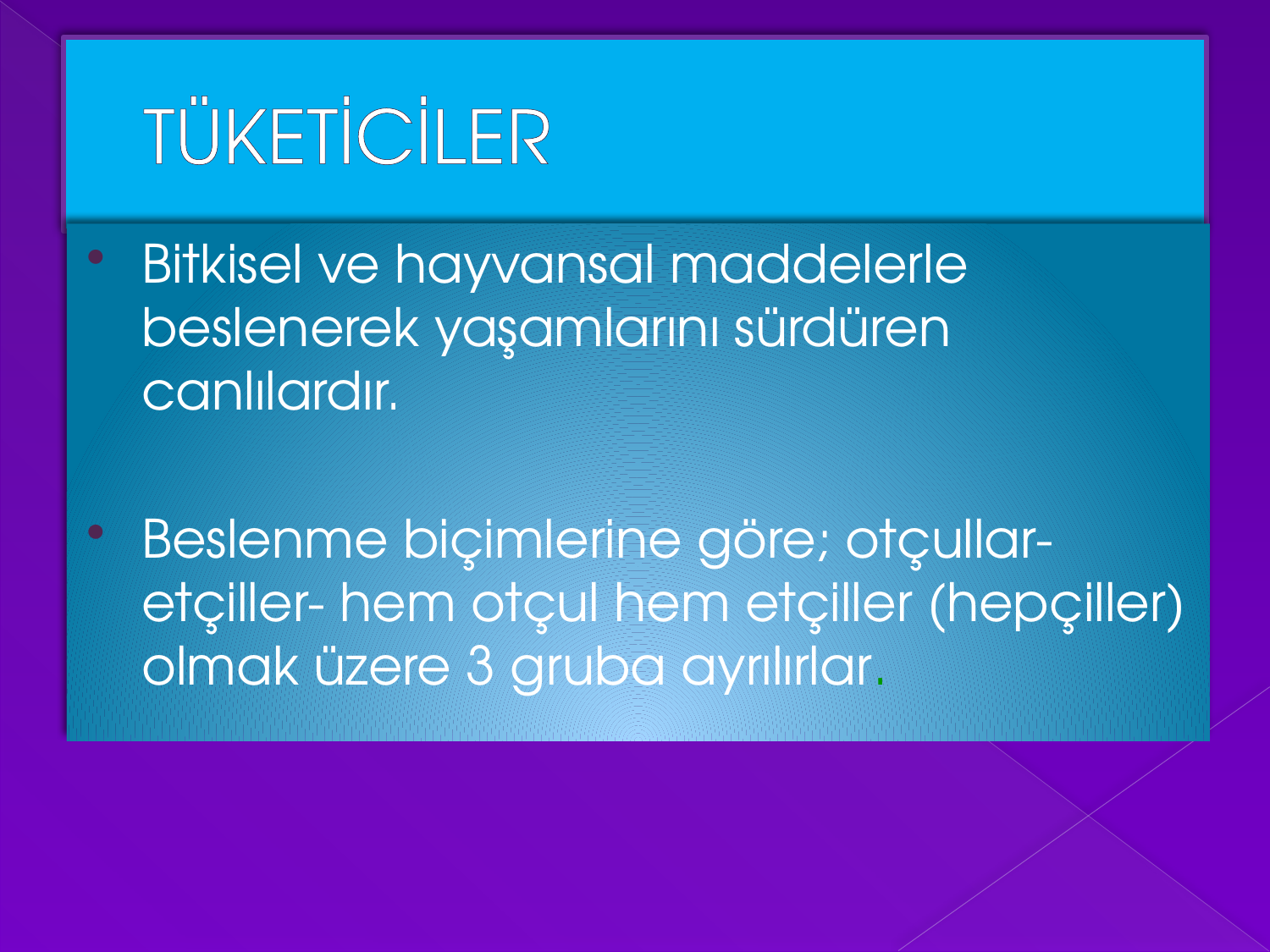

# TÜKETİCİLER
Bitkisel ve hayvansal maddelerle beslenerek yaşamlarını sürdüren canlılardır.

Beslenme biçimlerine göre; otçullar- etçiller- hem otçul hem etçiller (hepçiller) olmak üzere 3 gruba ayrılırlar.